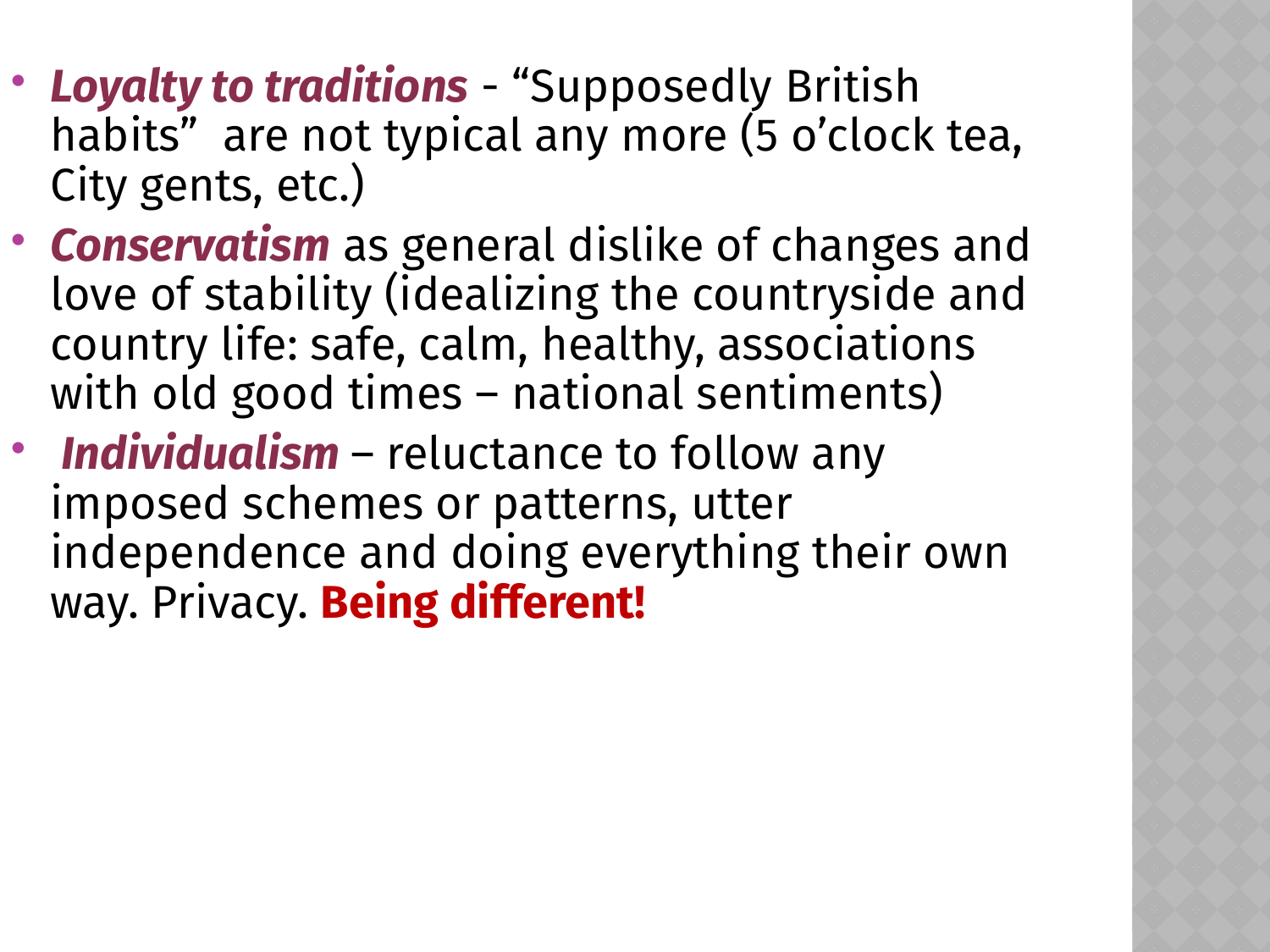

Loyalty to traditions - “Supposedly British habits”  are not typical any more (5 o’clock tea, City gents, etc.)
Conservatism as general dislike of changes and love of stability (idealizing the countryside and country life: safe, calm, healthy, associations with old good times – national sentiments)
 Individualism – reluctance to follow any imposed schemes or patterns, utter independence and doing everything their own way. Privacy. Being different!